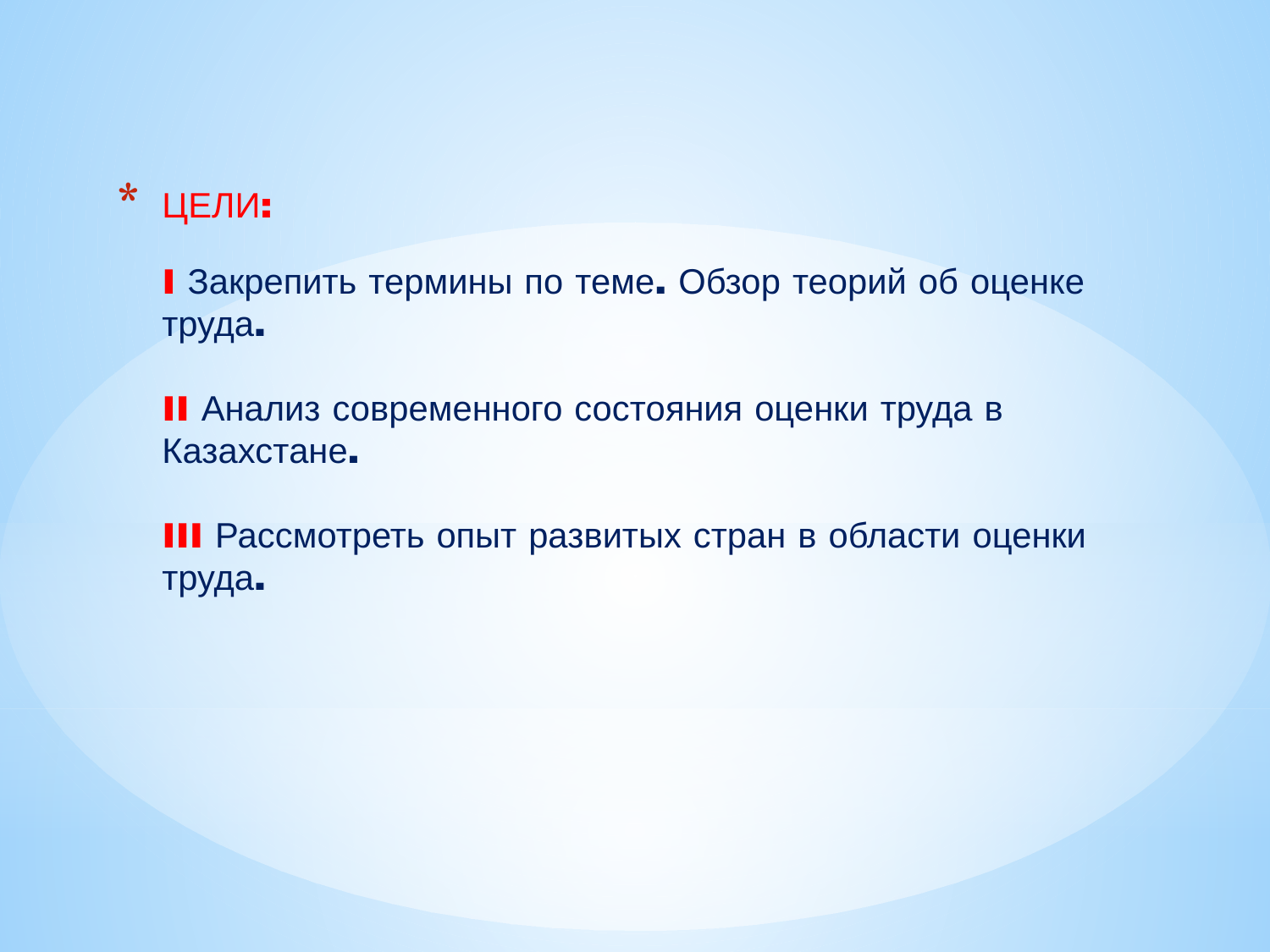

# ЦЕЛИ: I Закрепить термины по теме. Обзор теорий об оценке труда. II Анализ современного состояния оценки труда в Казахстане. III Рассмотреть опыт развитых стран в области оценки труда.